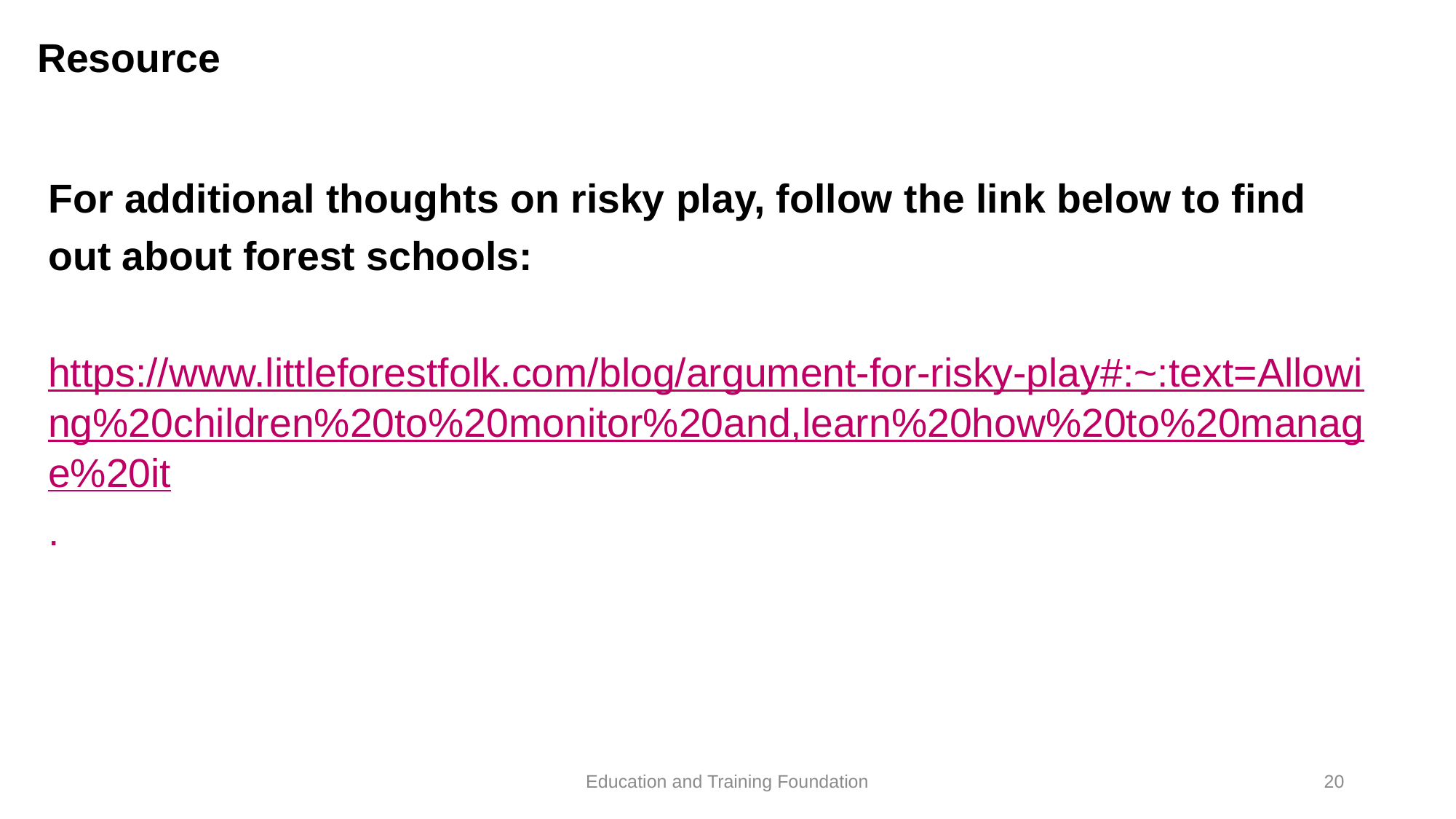

# Resource
For additional thoughts on risky play, follow the link below to find out about forest schools:

https://www.littleforestfolk.com/blog/argument-for-risky-play#:~:text=Allowing%20children%20to%20monitor%20and,learn%20how%20to%20manage%20it.
Education and Training Foundation
20